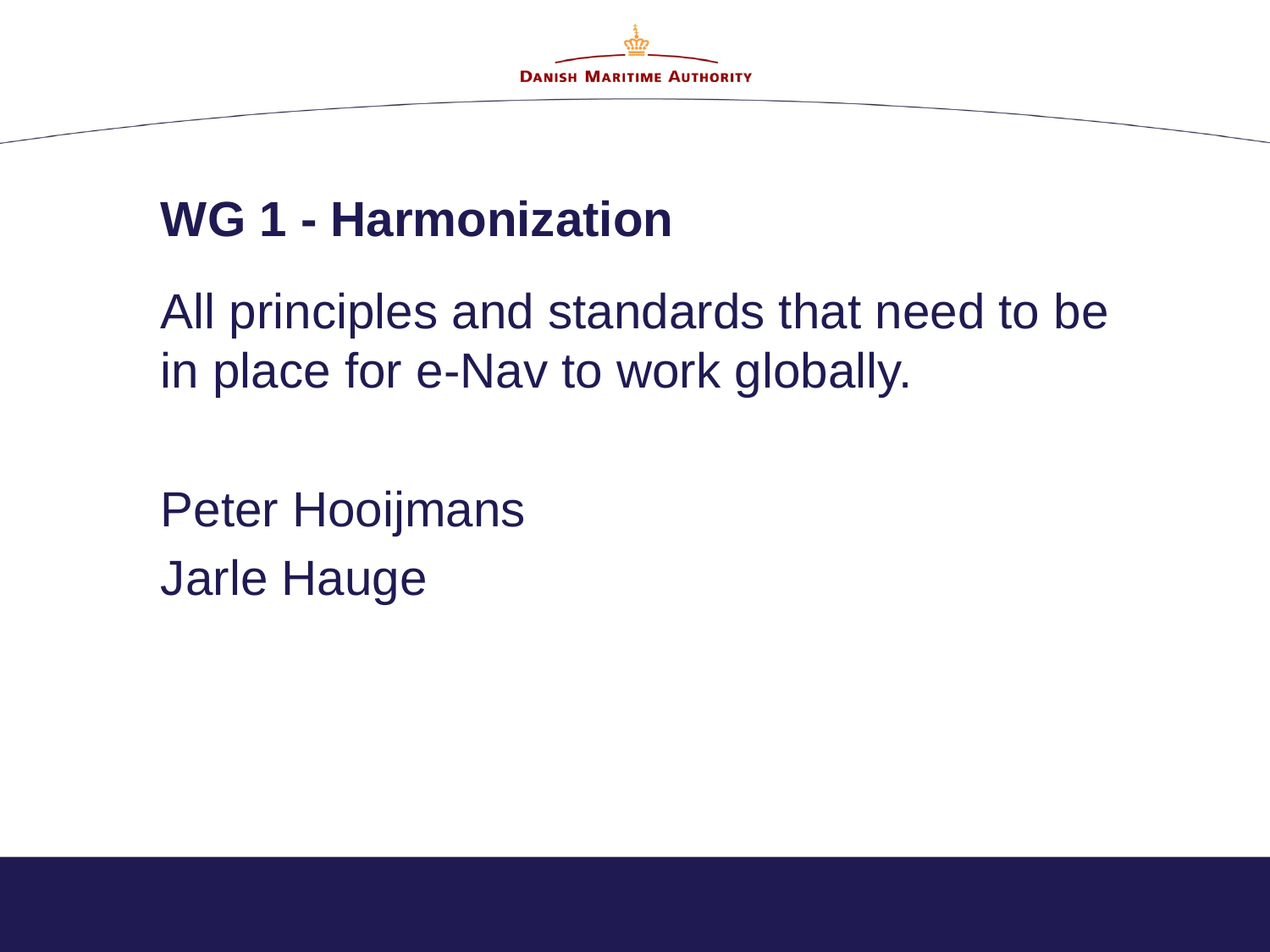

# WG 1 - Harmonization
All principles and standards that need to be in place for e-Nav to work globally.

Peter Hooijmans
Jarle Hauge